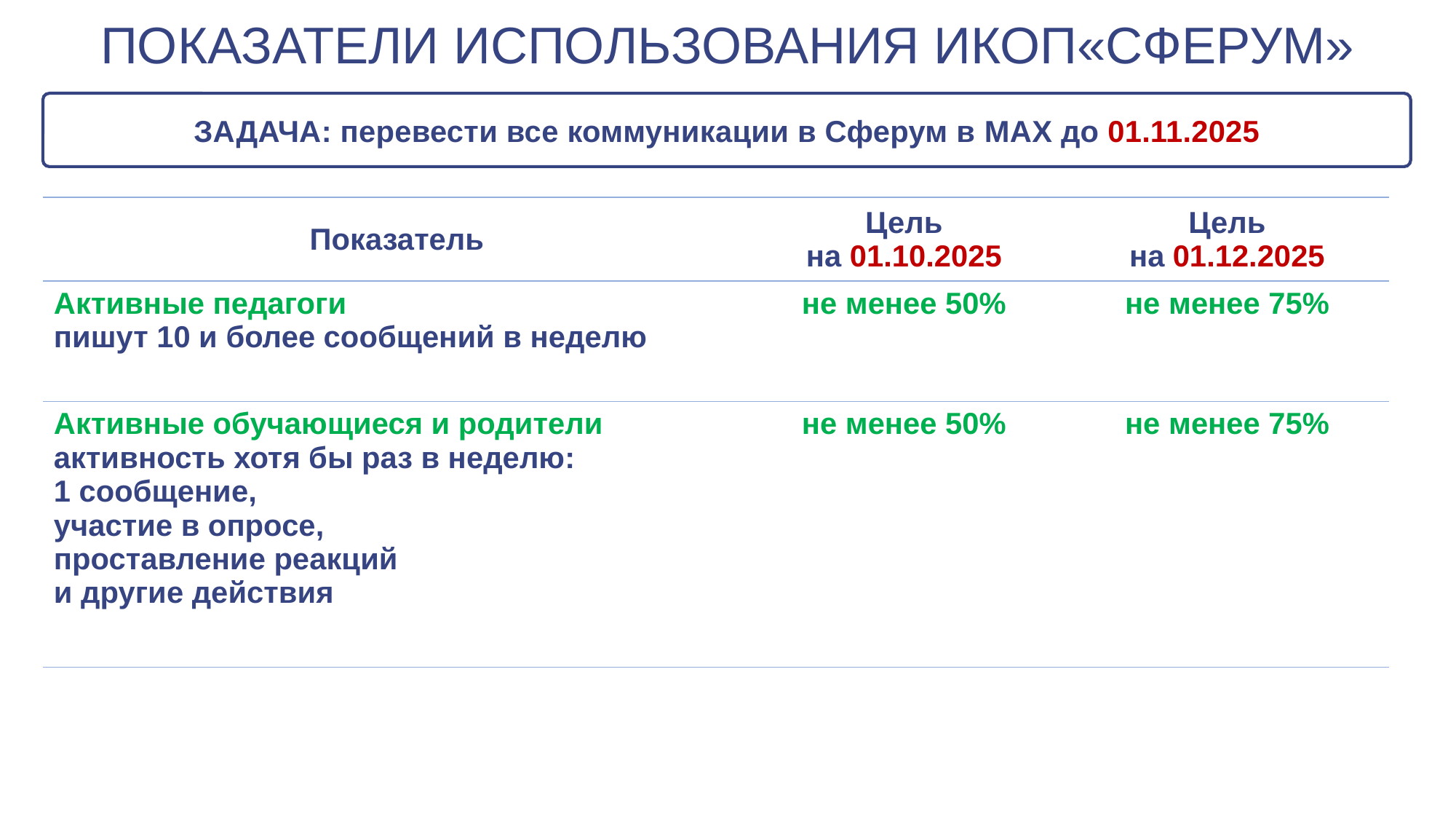

ПОКАЗАТЕЛИ ИСПОЛЬЗОВАНИЯ ИКОП«СФЕРУМ»
ЗАДАЧА: перевести все коммуникации в Сферум в MAX до 01.11.2025
| Показатель | Цель на 01.10.2025 | Цель на 01.12.2025 |
| --- | --- | --- |
| Активные педагоги пишут 10 и более сообщений в неделю | не менее 50% | не менее 75% |
| Активные обучающиеся и родители активность хотя бы раз в неделю: 1 сообщение, участие в опросе, проставление реакций и другие действия | не менее 50% | не менее 75% |